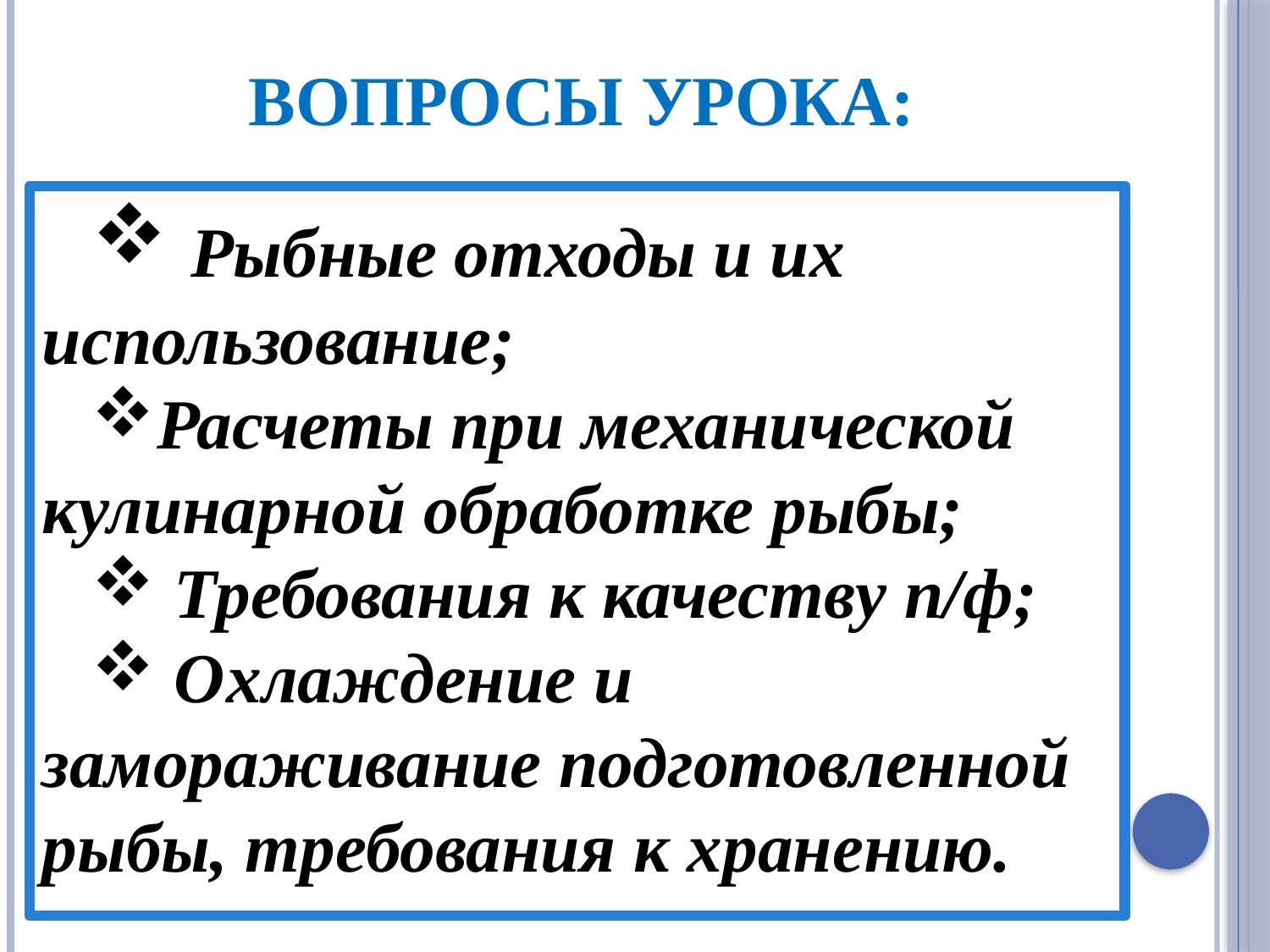

# Вопросы урока:
 Рыбные отходы и их использование;
Расчеты при механической кулинарной обработке рыбы;
 Требования к качеству п/ф;
 Охлаждение и замораживание подготовленной рыбы, требования к хранению.